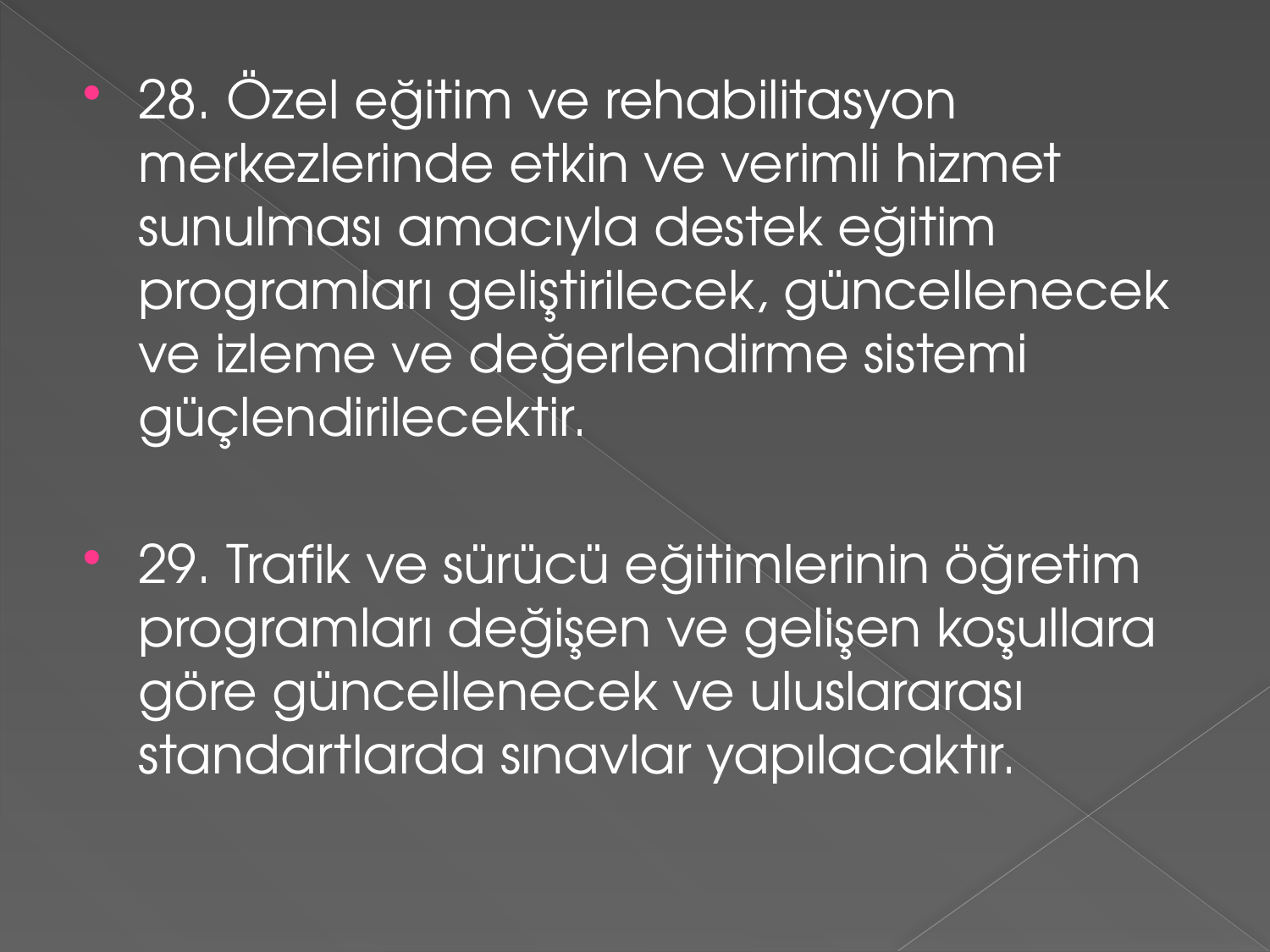

28. Özel eğitim ve rehabilitasyon merkezlerinde etkin ve verimli hizmet sunulması amacıyla destek eğitim programları geliştirilecek, güncellenecek ve izleme ve değerlendirme sistemi güçlendirilecektir.

29. Trafik ve sürücü eğitimlerinin öğretim programları değişen ve gelişen koşullara göre güncellenecek ve uluslararası standartlarda sınavlar yapılacaktır.